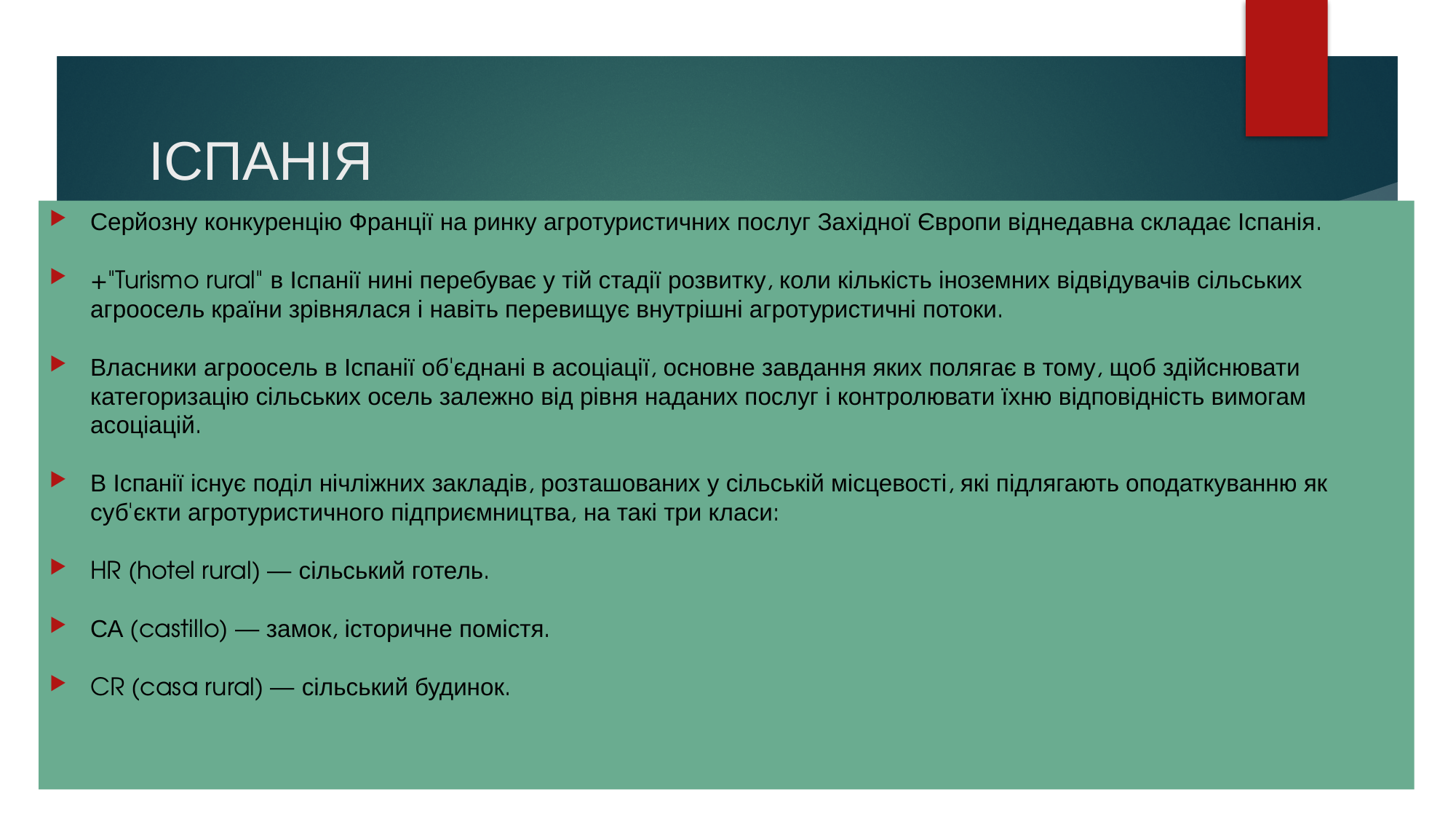

# ІСПАНІЯ
Серйозну конкуренцію Франції на ринку агротуристичних послуг Західної Європи віднедавна складає Іспанія.

+"Turismo rural" в Іспанії нині перебуває у тій стадії розвитку, коли кількість іноземних відвідувачів сільських агроосель країни зрівнялася і навіть перевищує внутрішні агротуристичні потоки.

Власники агроосель в Іспанії об'єднані в асоціації, основне завдання яких полягає в тому, щоб здійснювати категоризацію сільських осель залежно від рівня наданих послуг і контролювати їхню відповідність вимогам асоціацій.

В Іспанії існує поділ нічліжних закладів, розташованих у сільській місцевості, які підлягають оподаткуванню як суб'єкти агротуристичного підприємництва, на такі три класи:

HR (hotel rural) — сільський готель.

СА (castillo) — замок, історичне помістя.

CR (casa rural) — сільський будинок.